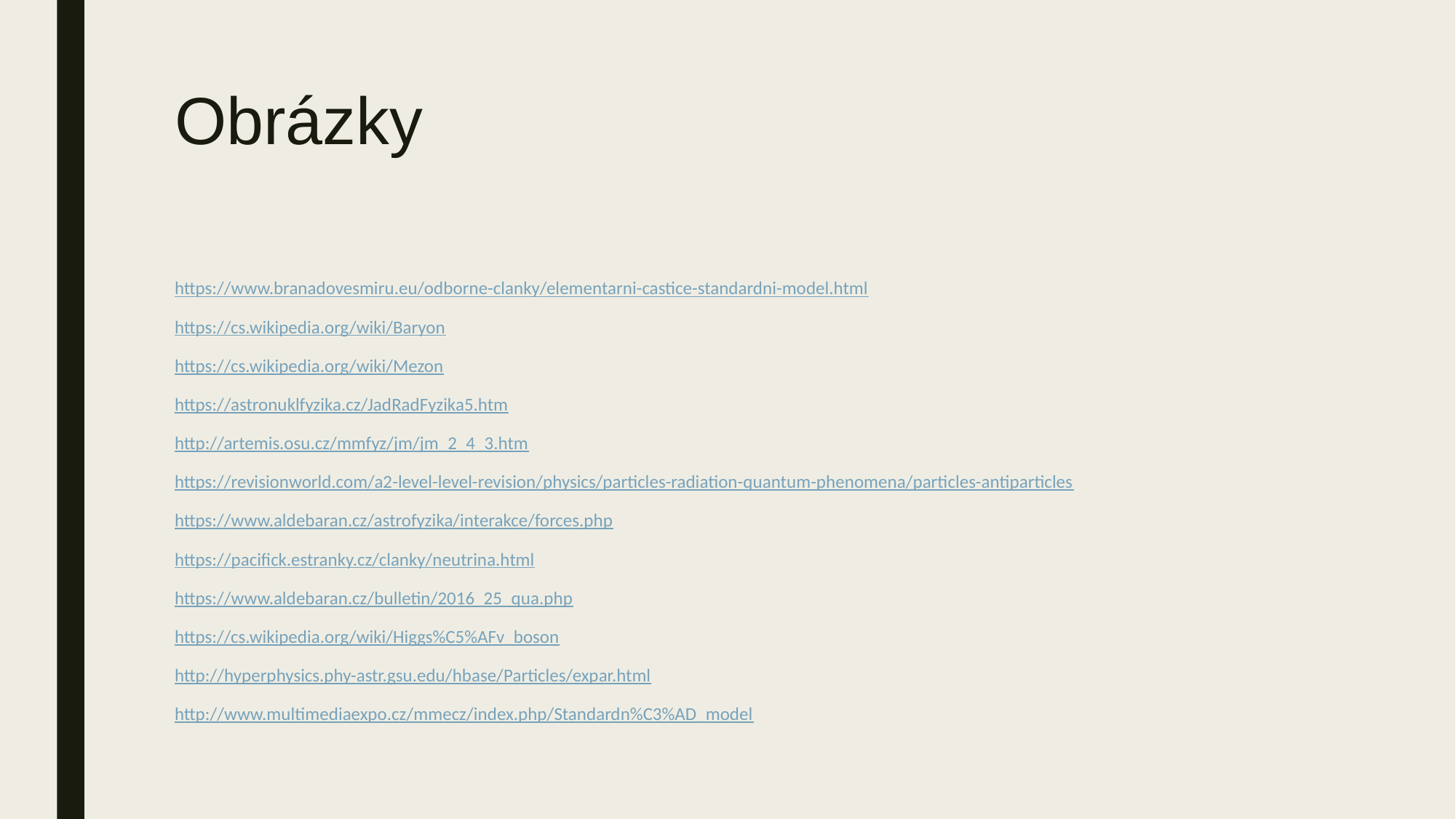

# Obrázky
https://www.branadovesmiru.eu/odborne-clanky/elementarni-castice-standardni-model.html
https://cs.wikipedia.org/wiki/Baryon
https://cs.wikipedia.org/wiki/Mezon
https://astronuklfyzika.cz/JadRadFyzika5.htm
http://artemis.osu.cz/mmfyz/jm/jm_2_4_3.htm
https://revisionworld.com/a2-level-level-revision/physics/particles-radiation-quantum-phenomena/particles-antiparticles
https://www.aldebaran.cz/astrofyzika/interakce/forces.php
https://pacifick.estranky.cz/clanky/neutrina.html
https://www.aldebaran.cz/bulletin/2016_25_qua.php
https://cs.wikipedia.org/wiki/Higgs%C5%AFv_boson
http://hyperphysics.phy-astr.gsu.edu/hbase/Particles/expar.html
http://www.multimediaexpo.cz/mmecz/index.php/Standardn%C3%AD_model